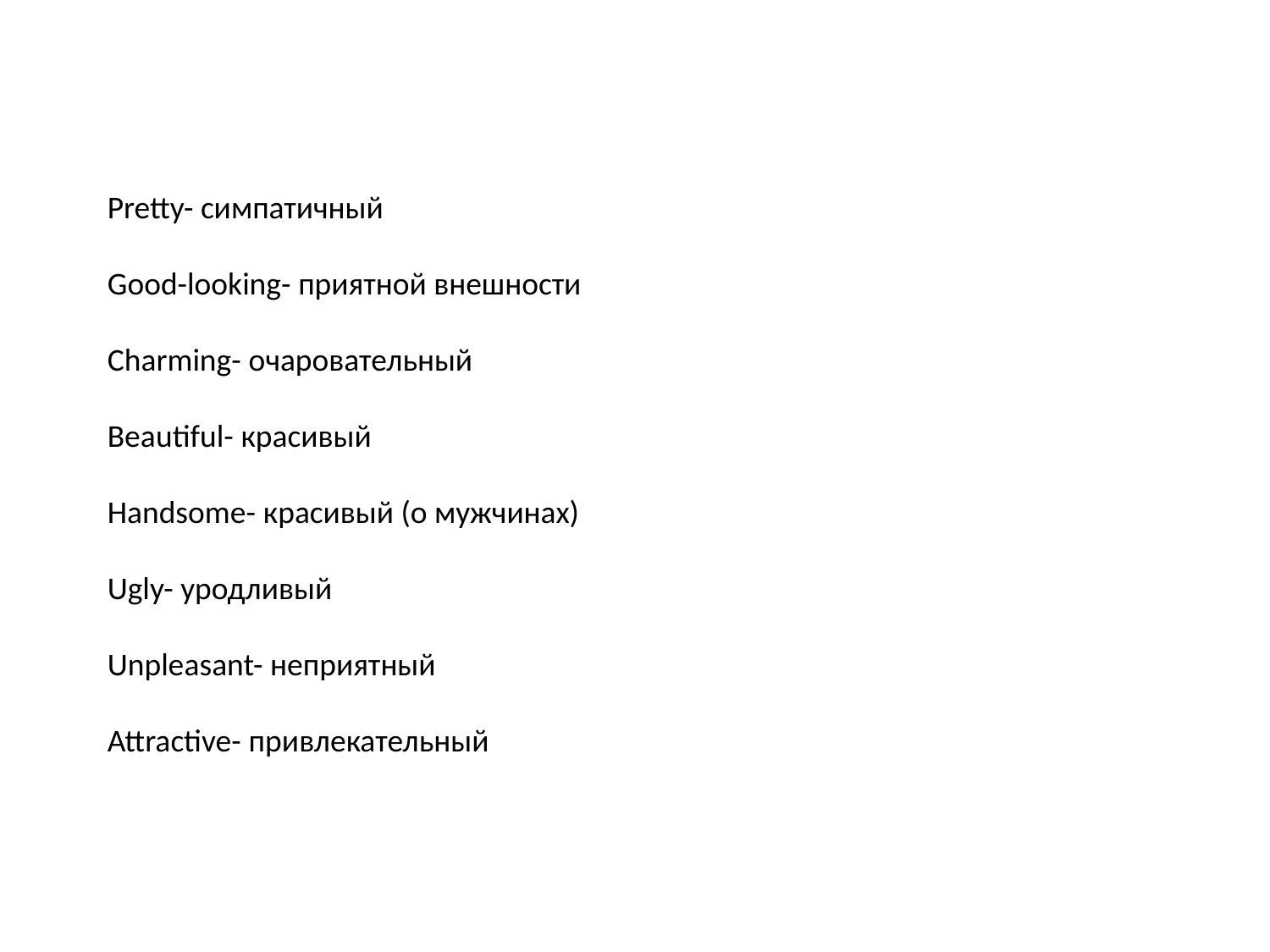

#
Pretty- симпатичный 
Good-looking- приятной внешности 
Charming- очаровательный 
Beautiful- красивый 
Handsome- красивый (о мужчинах) 
Ugly- уродливый 
Unpleasant- неприятный 
Attractive- привлекательный